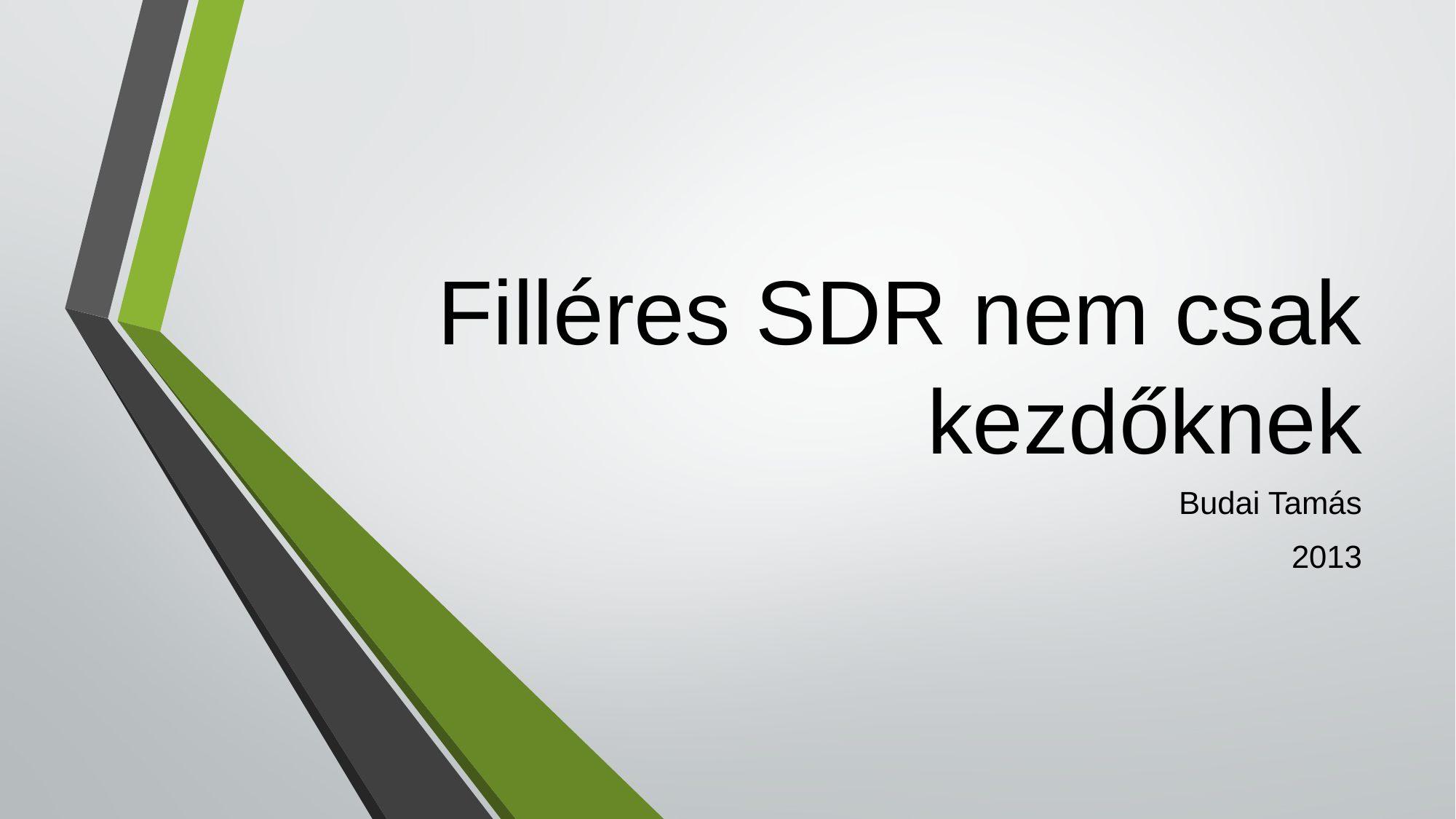

# Filléres SDR nem csak kezdőknek
Budai Tamás
2013